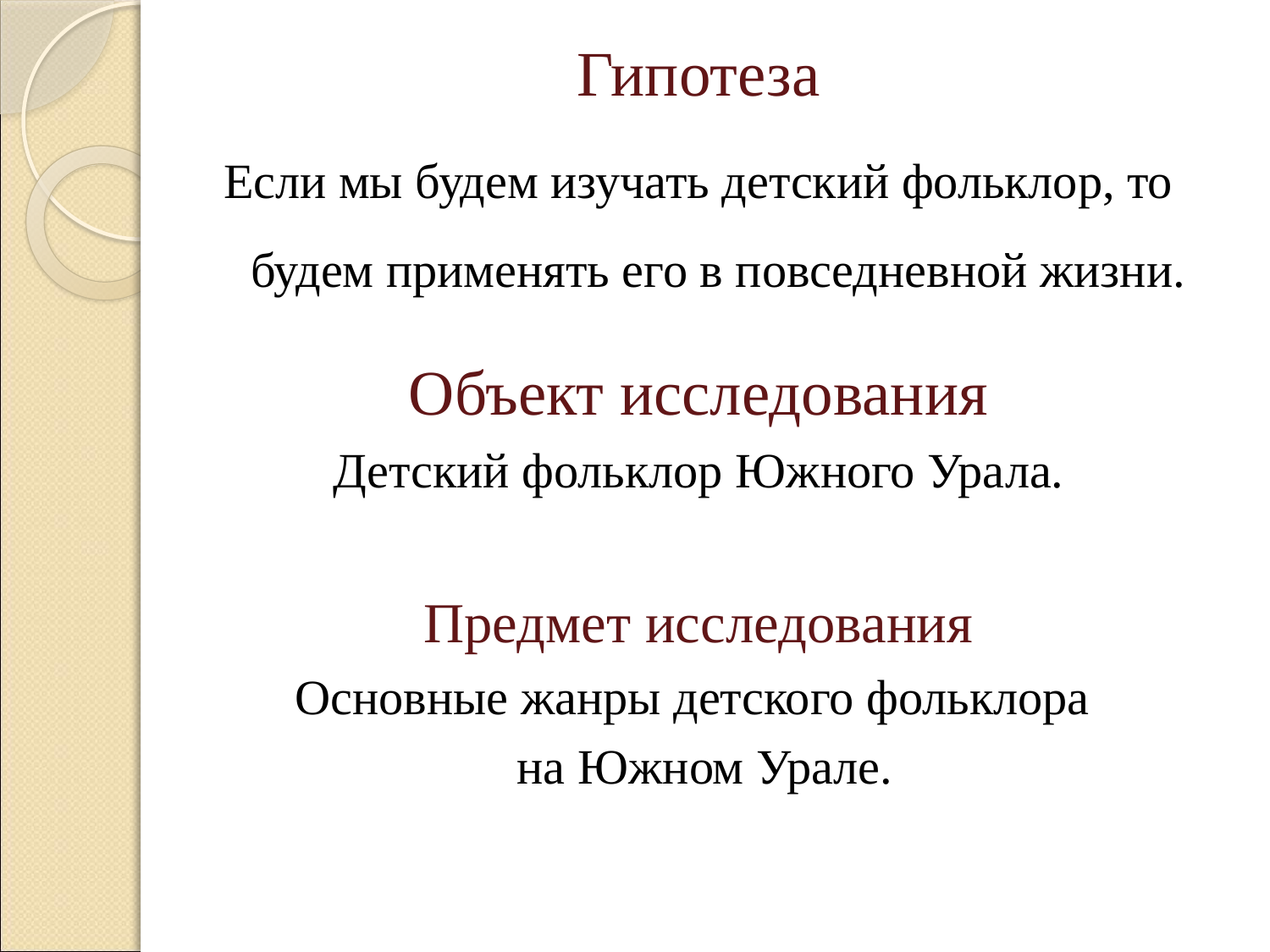

Гипотеза
Если мы будем изучать детский фольклор, то будем применять его в повседневной жизни.

Объект исследования
Детский фольклор Южного Урала.

Предмет исследования
Основные жанры детского фольклора
 на Южном Урале.